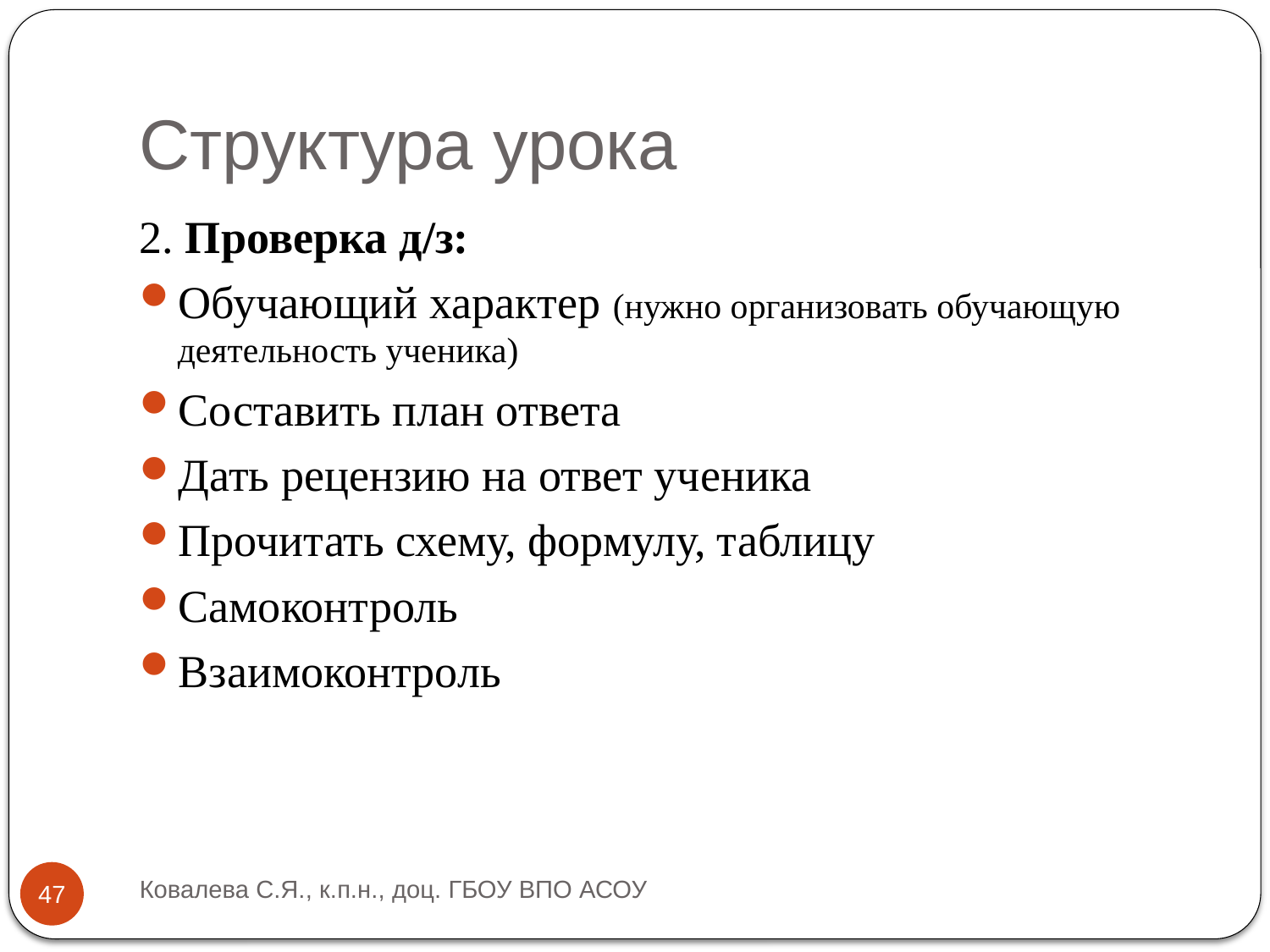

# Структура урока
2. Проверка д/з:
Обучающий характер (нужно организовать обучающую деятельность ученика)
Составить план ответа
Дать рецензию на ответ ученика
Прочитать схему, формулу, таблицу
Самоконтроль
Взаимоконтроль

Ковалева С.Я., к.п.н., доц. ГБОУ ВПО АСОУ
47